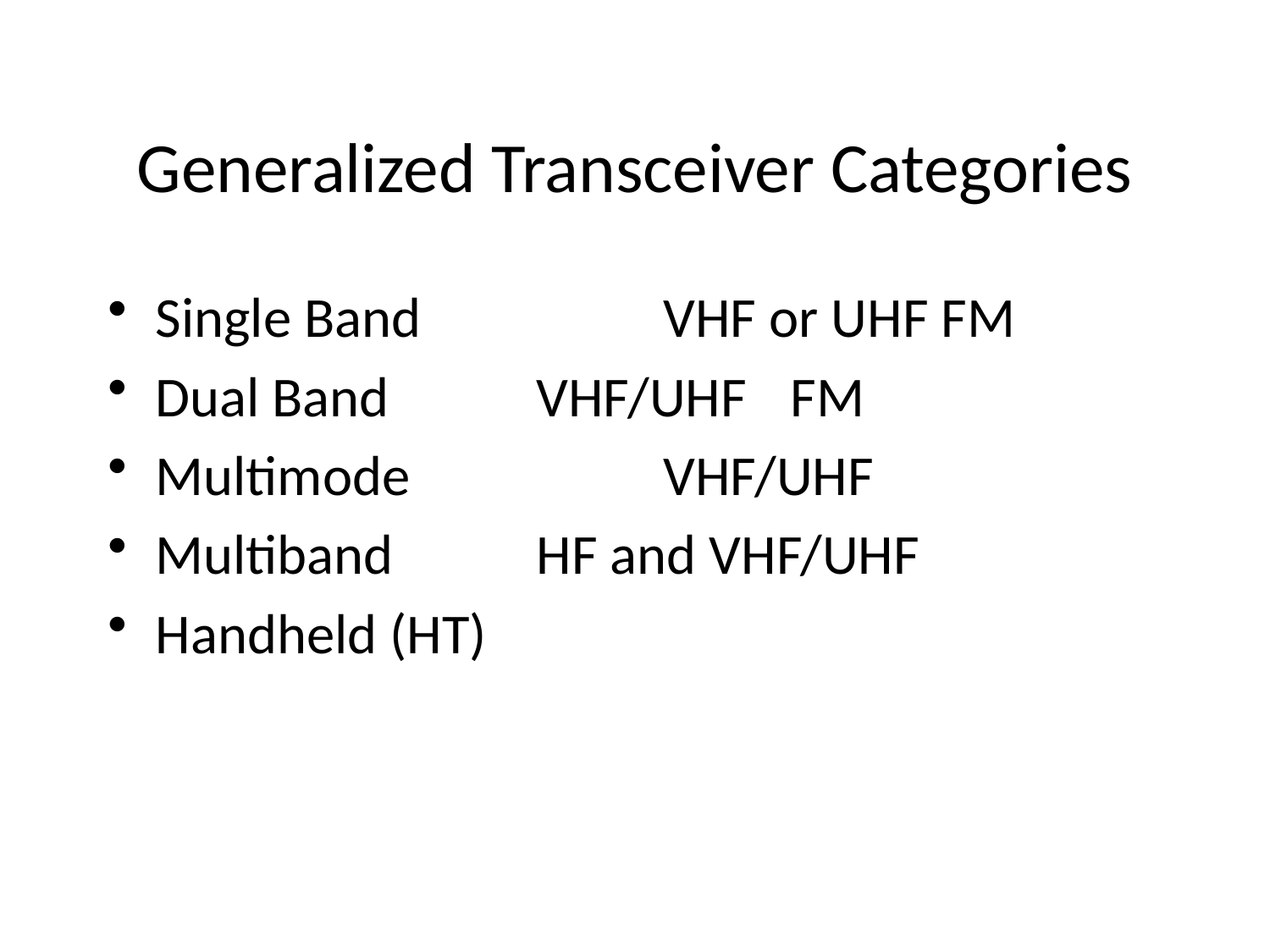

Generalized Transceiver Categories
Single Band		VHF or UHF FM
Dual Band		VHF/UHF	FM
Multimode		VHF/UHF
Multiband		HF and VHF/UHF
Handheld (HT)